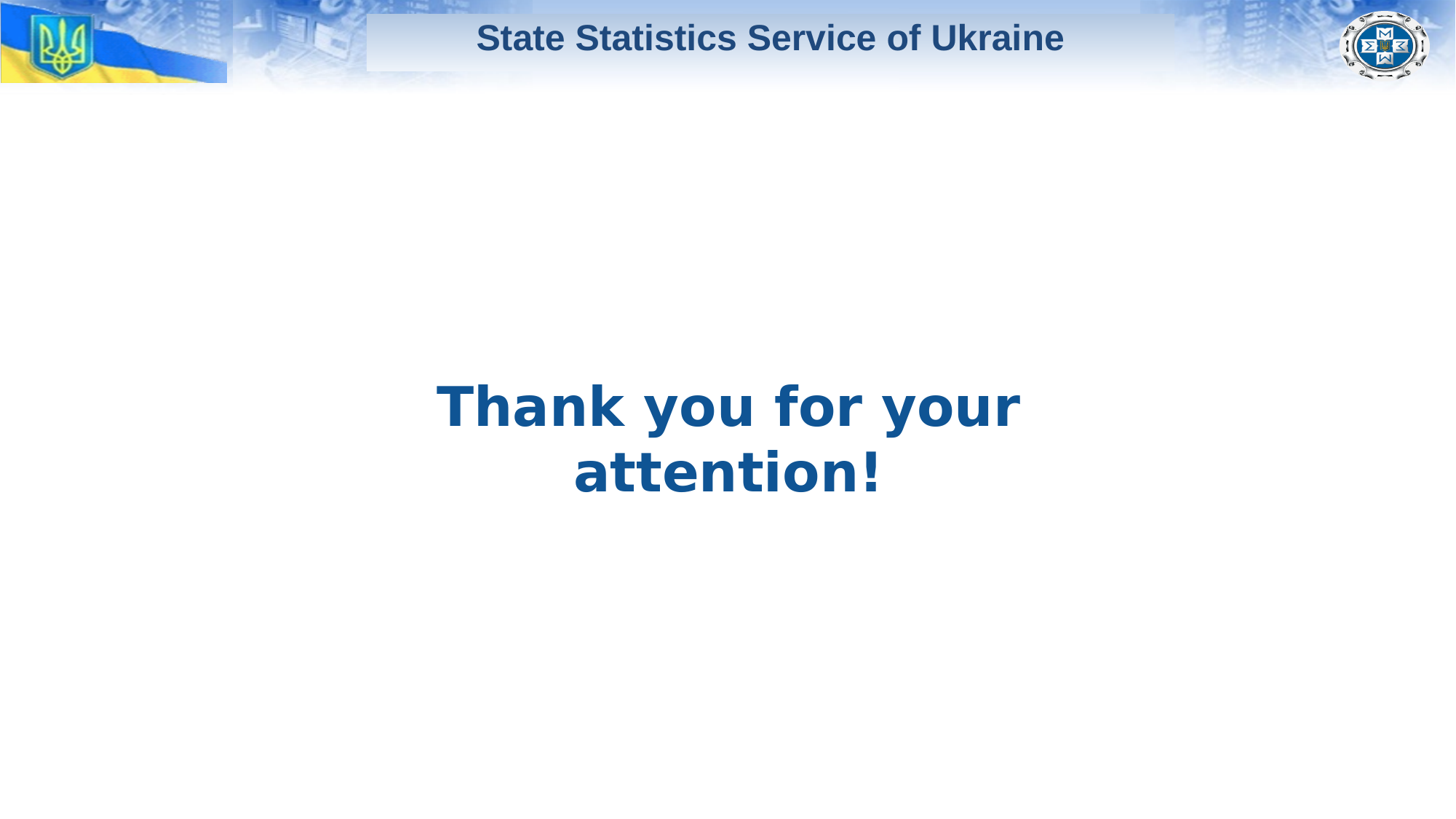

State Statistics Service of Ukraine
Thank you for your attention!